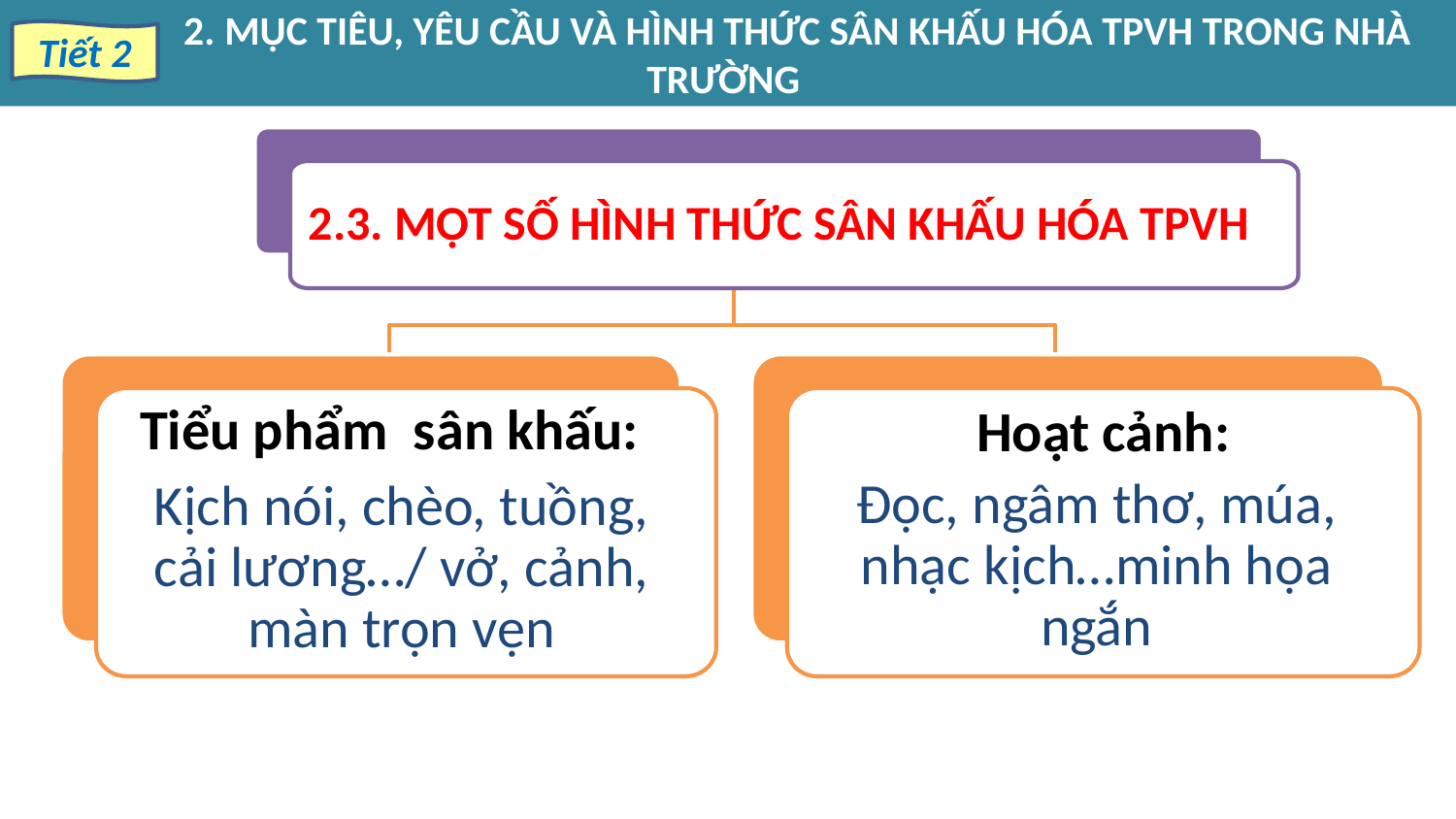

2. MỤC TIÊU, YÊU CẦU VÀ HÌNH THỨC SÂN KHẤU HÓA TPVH TRONG NHÀ TRƯỜNG
Tiết 2

2.3. MỘT SỐ HÌNH THỨC SÂN KHẤU HÓA TPVH

Tiểu phẩm  sân khấu:

Hoạt cảnh:
Đọc, ngâm thơ, múa, nhạc kịch…minh họa ngắn
Kịch nói, chèo, tuồng, cải lương…/ vở, cảnh, màn trọn vẹn